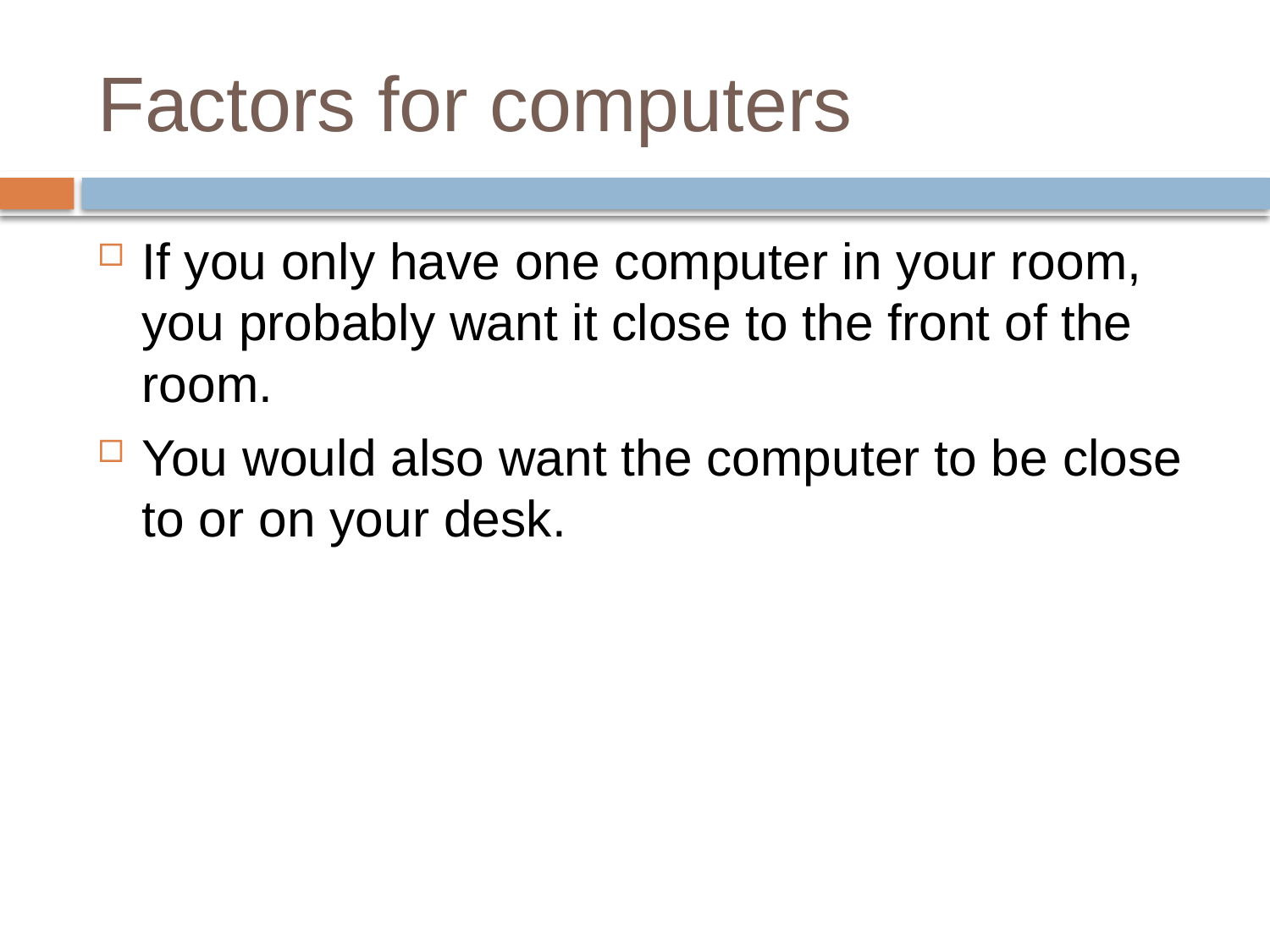

# Factors for computers
If you only have one computer in your room, you probably want it close to the front of the room.
You would also want the computer to be close to or on your desk.